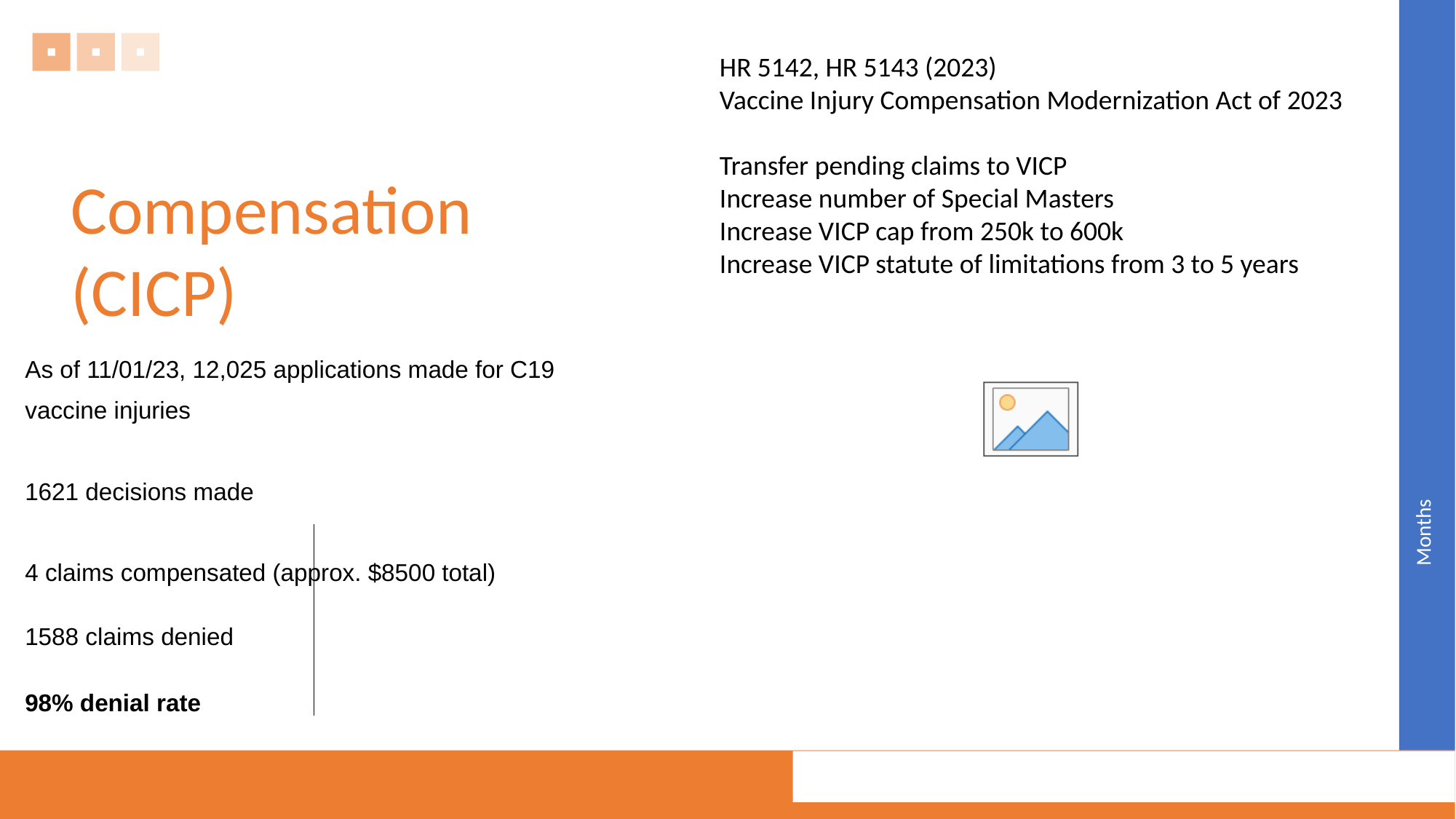

HR 5142, HR 5143 (2023)
Vaccine Injury Compensation Modernization Act of 2023

Transfer pending claims to VICP
Increase number of Special Masters
Increase VICP cap from 250k to 600k
Increase VICP statute of limitations from 3 to 5 years

Compensation (CICP)
As of 11/01/23, 12,025 applications made for C19 vaccine injuries

1621 decisions made

4 claims compensated (approx. $8500 total)

1588 claims denied

98% denial rate
Months